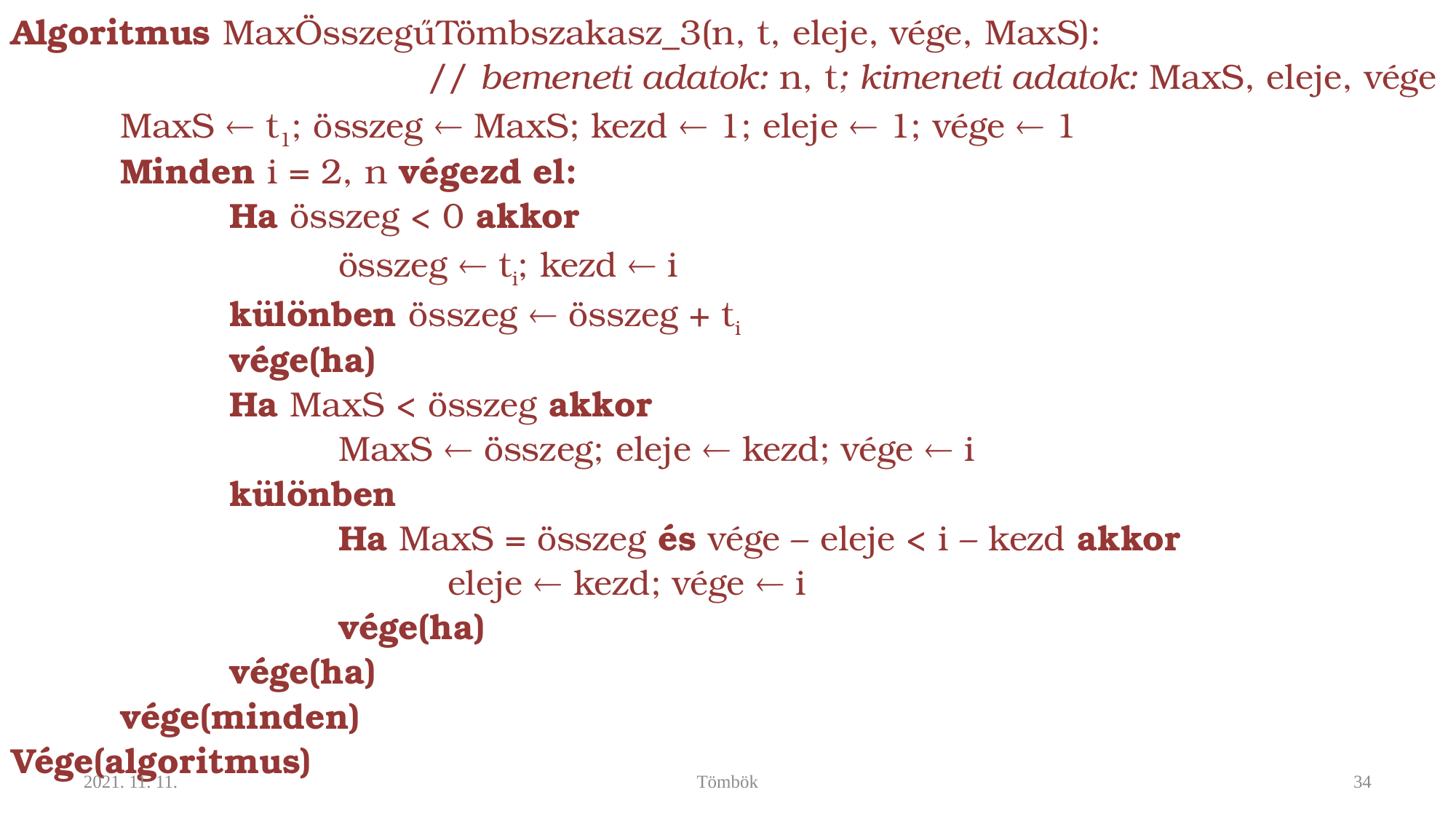

Algoritmus MaxÖsszegűTömbszakasz_3(n, t, eleje, vége, MaxS):
	         		        // bemeneti adatok: n, t; kimeneti adatok: MaxS, eleje, vége
	MaxS ← t1; összeg ← MaxS; kezd ← 1; eleje ← 1; vége ← 1
  	Minden i = 2, n végezd el:
    		Ha összeg < 0 akkor
			összeg ← ti; kezd ← i
    		különben összeg ← összeg + ti
    		vége(ha)
    		Ha MaxS < összeg akkor
      			MaxS ← összeg; eleje ← kezd; vége ← i
		különben
			Ha MaxS = összeg és vége – eleje < i – kezd akkor
				eleje ← kezd; vége ← i
			vége(ha)
		vége(ha)
	vége(minden)
Vége(algoritmus)
2021. 11. 11.
Tömbök
34